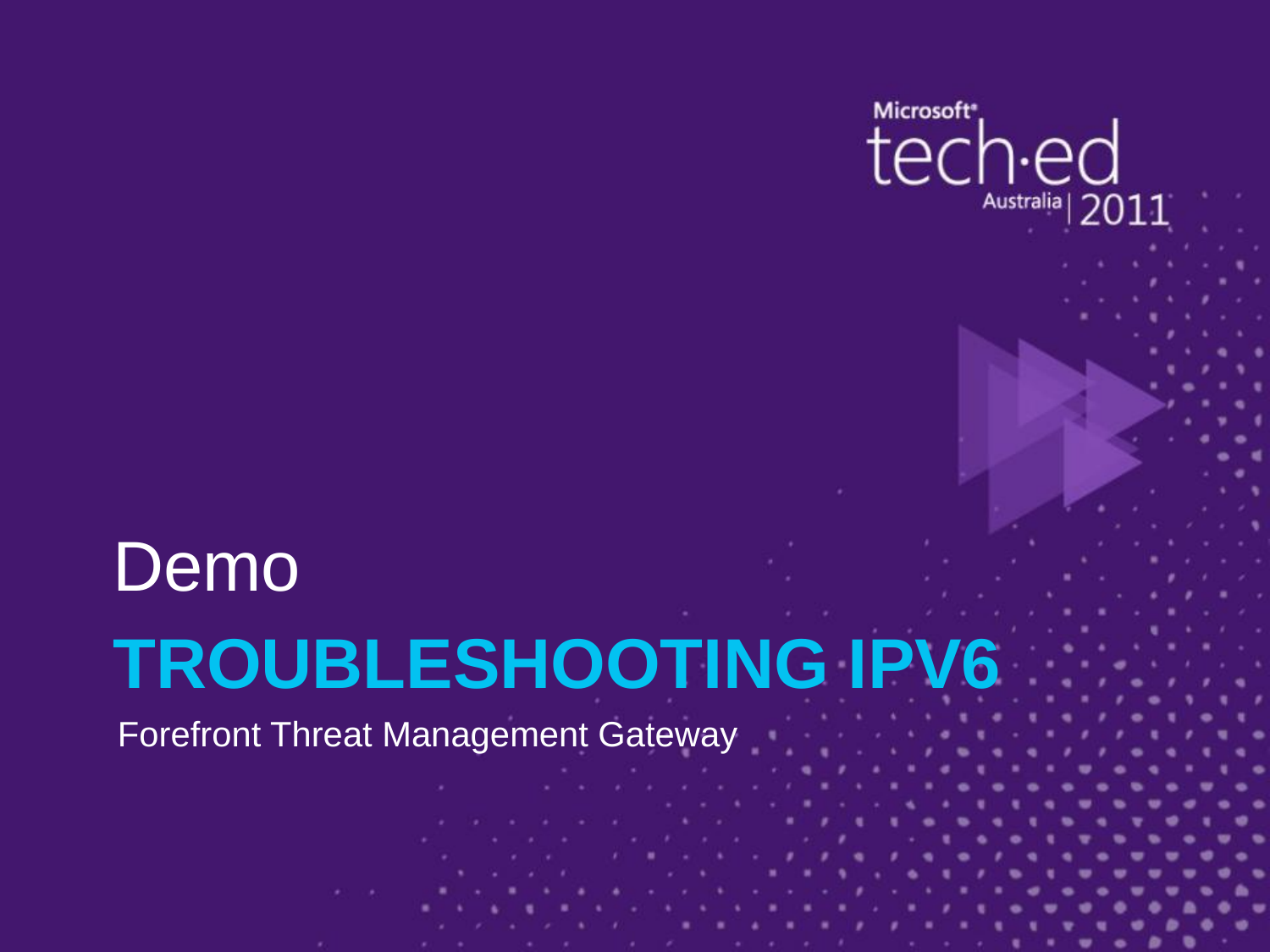

Demo
# Troubleshooting IPv6
Forefront Threat Management Gateway